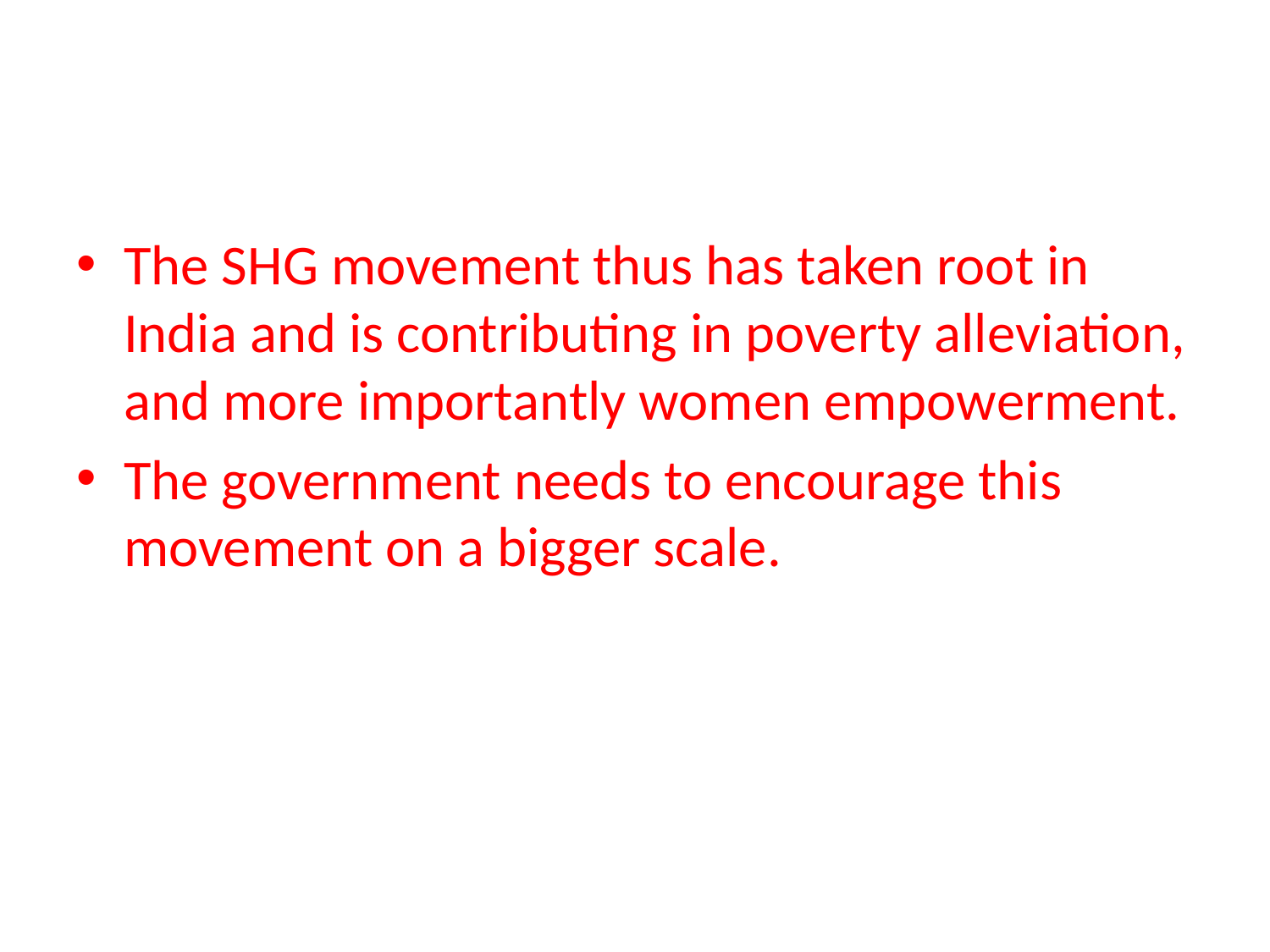

#
The SHG movement thus has taken root in India and is contributing in poverty alleviation, and more importantly women empowerment.
The government needs to encourage this movement on a bigger scale.